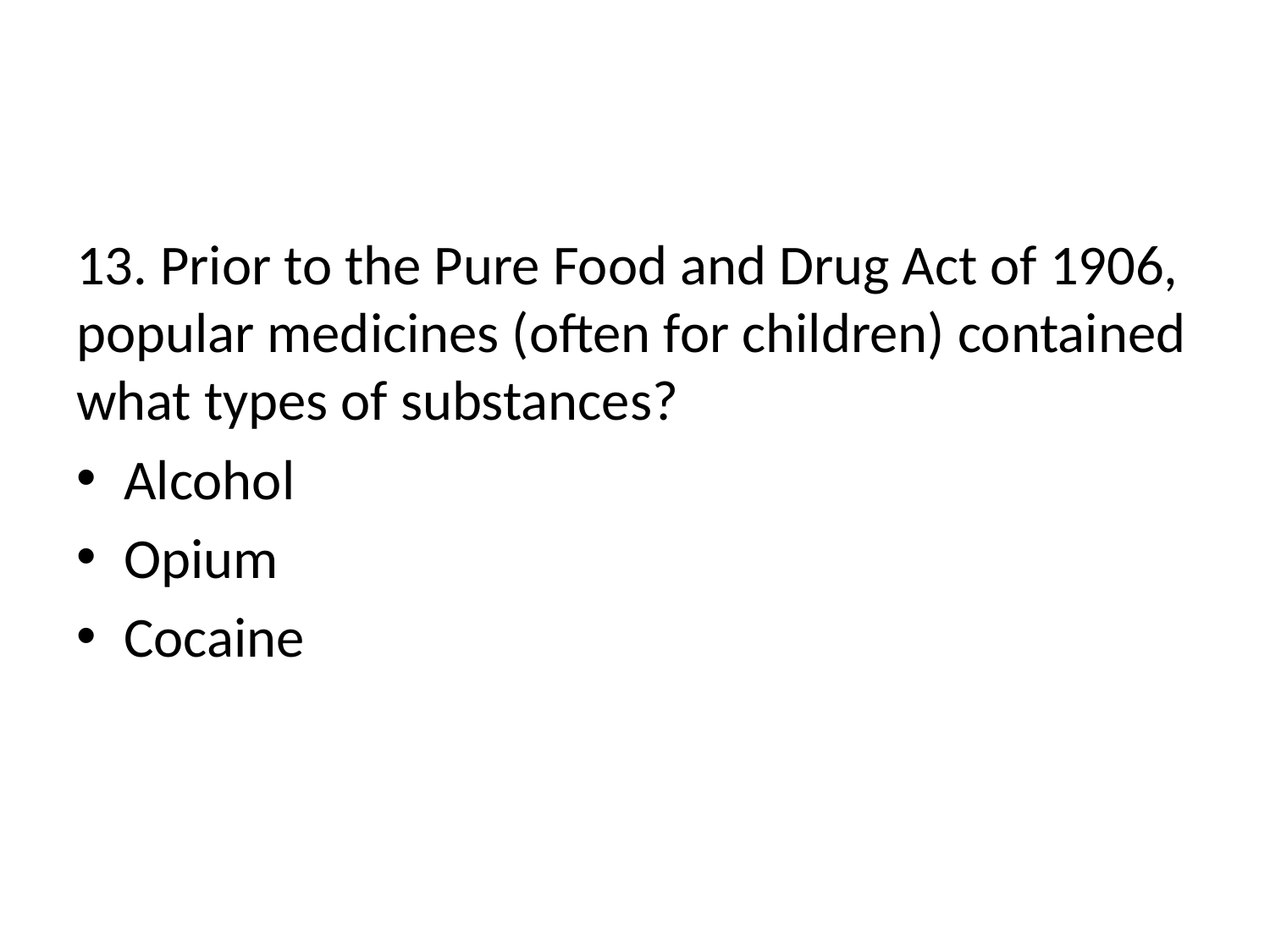

#
13. Prior to the Pure Food and Drug Act of 1906, popular medicines (often for children) contained what types of substances?
Alcohol
Opium
Cocaine